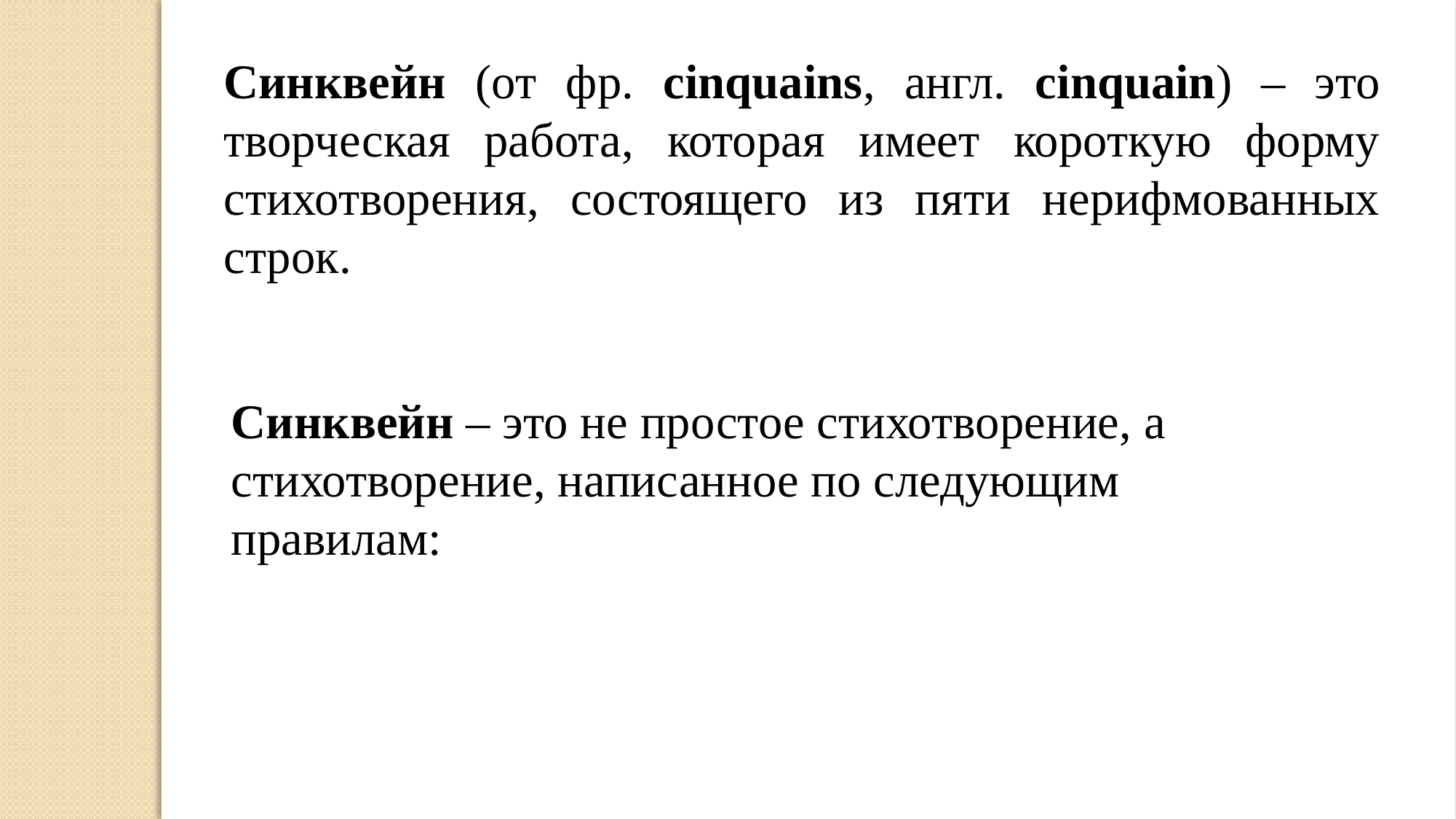

Синквейн (от фр. cinquains, англ. cinquain) – это творческая работа, которая имеет короткую форму стихотворения, состоящего из пяти нерифмованных строк.
Синквейн – это не простое стихотворение, а стихотворение, написанное по следующим правилам: